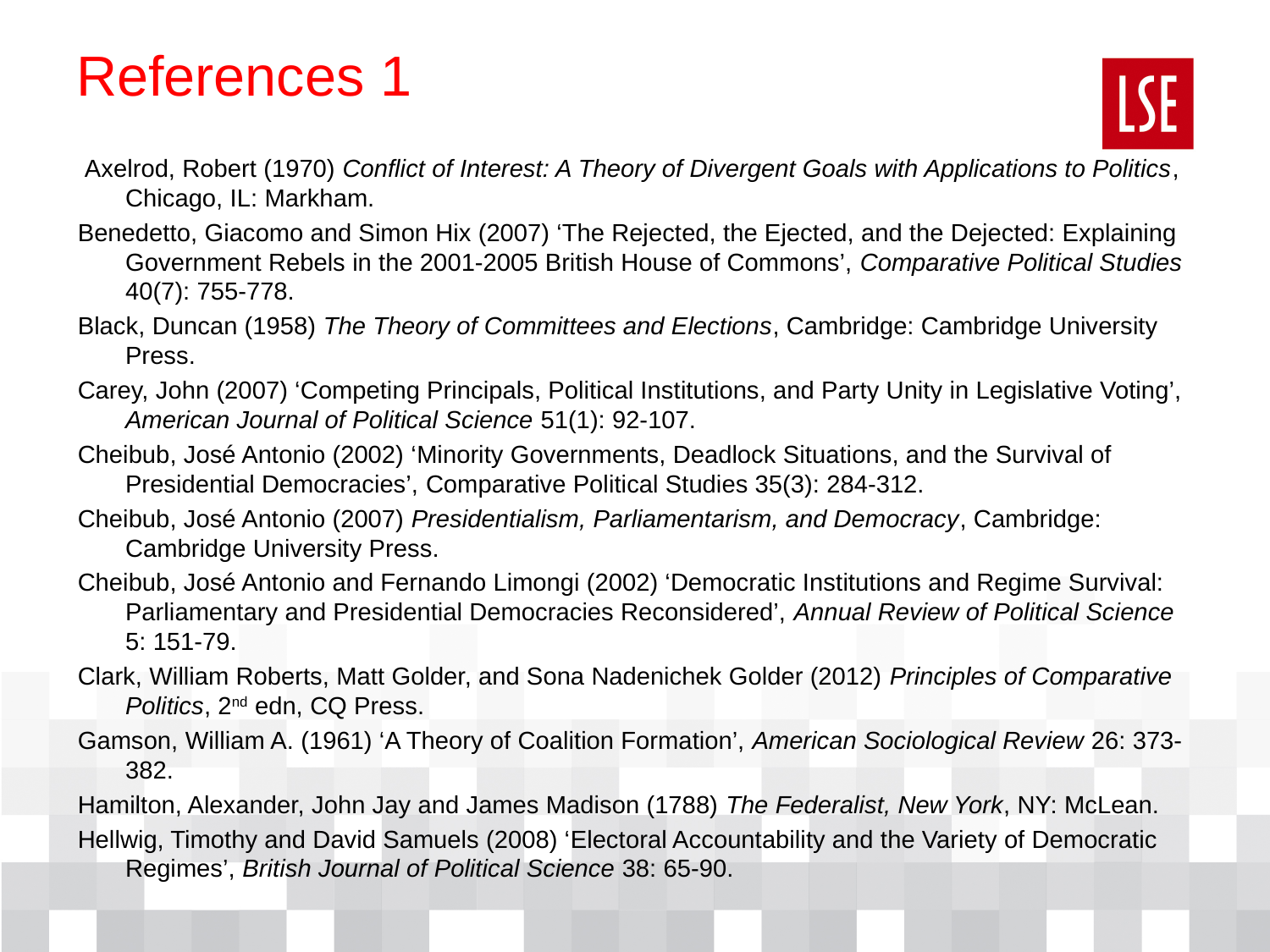

References 1
 Axelrod, Robert (1970) Conflict of Interest: A Theory of Divergent Goals with Applications to Politics, Chicago, IL: Markham.
Benedetto, Giacomo and Simon Hix (2007) ‘The Rejected, the Ejected, and the Dejected: Explaining Government Rebels in the 2001-2005 British House of Commons’, Comparative Political Studies 40(7): 755-778.
Black, Duncan (1958) The Theory of Committees and Elections, Cambridge: Cambridge University Press.
Carey, John (2007) ‘Competing Principals, Political Institutions, and Party Unity in Legislative Voting’, American Journal of Political Science 51(1): 92-107.
Cheibub, José Antonio (2002) ‘Minority Governments, Deadlock Situations, and the Survival of Presidential Democracies’, Comparative Political Studies 35(3): 284-312.
Cheibub, José Antonio (2007) Presidentialism, Parliamentarism, and Democracy, Cambridge: Cambridge University Press.
Cheibub, José Antonio and Fernando Limongi (2002) ‘Democratic Institutions and Regime Survival: Parliamentary and Presidential Democracies Reconsidered’, Annual Review of Political Science 5: 151-79.
Clark, William Roberts, Matt Golder, and Sona Nadenichek Golder (2012) Principles of Comparative Politics, 2nd edn, CQ Press.
Gamson, William A. (1961) ‘A Theory of Coalition Formation’, American Sociological Review 26: 373-382.
Hamilton, Alexander, John Jay and James Madison (1788) The Federalist, New York, NY: McLean.
Hellwig, Timothy and David Samuels (2008) ‘Electoral Accountability and the Variety of Democratic Regimes’, British Journal of Political Science 38: 65-90.